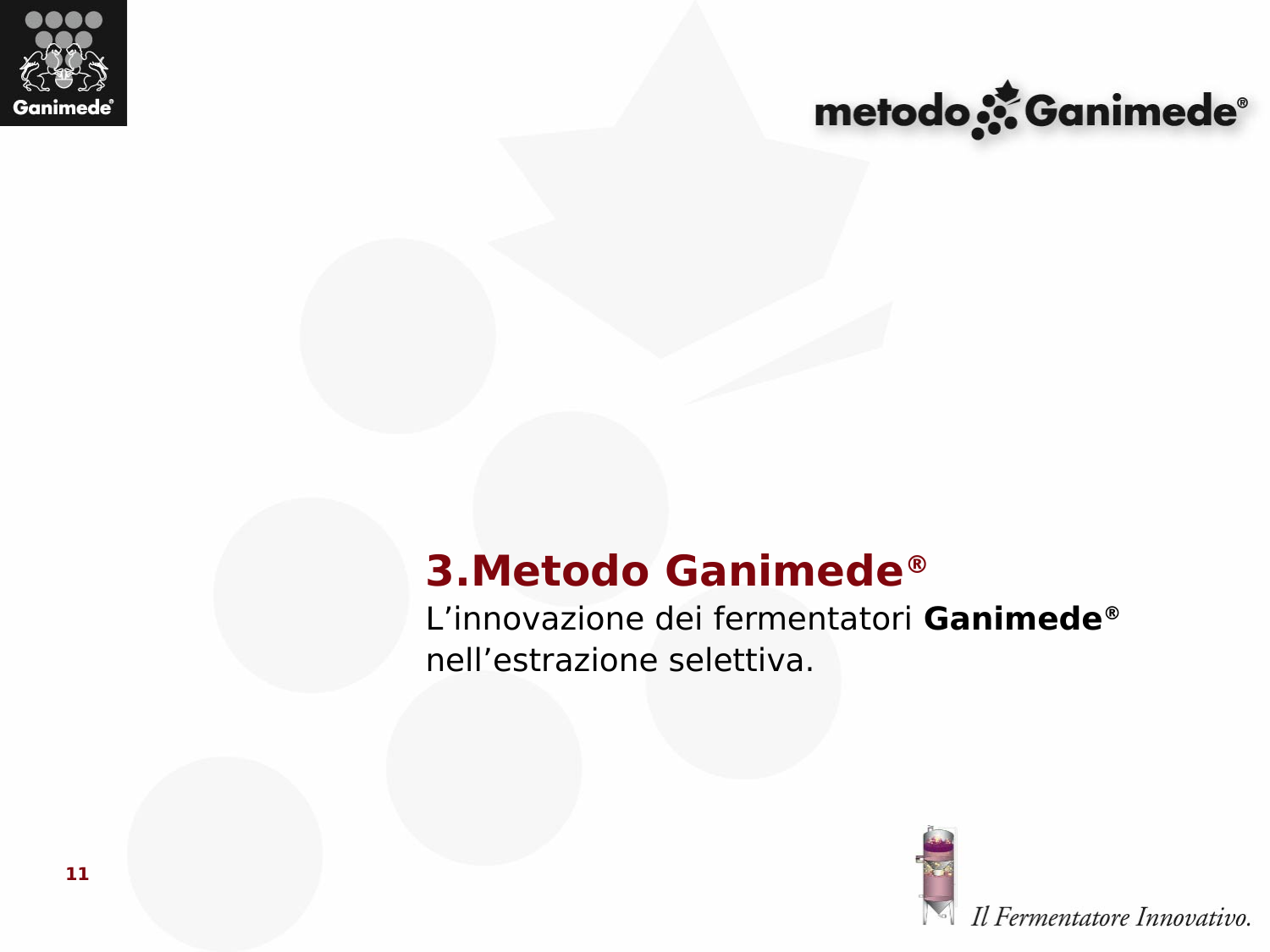

# 3.Metodo Ganimede® L’innovazione dei fermentatori Ganimede® nell’estrazione selettiva.
11